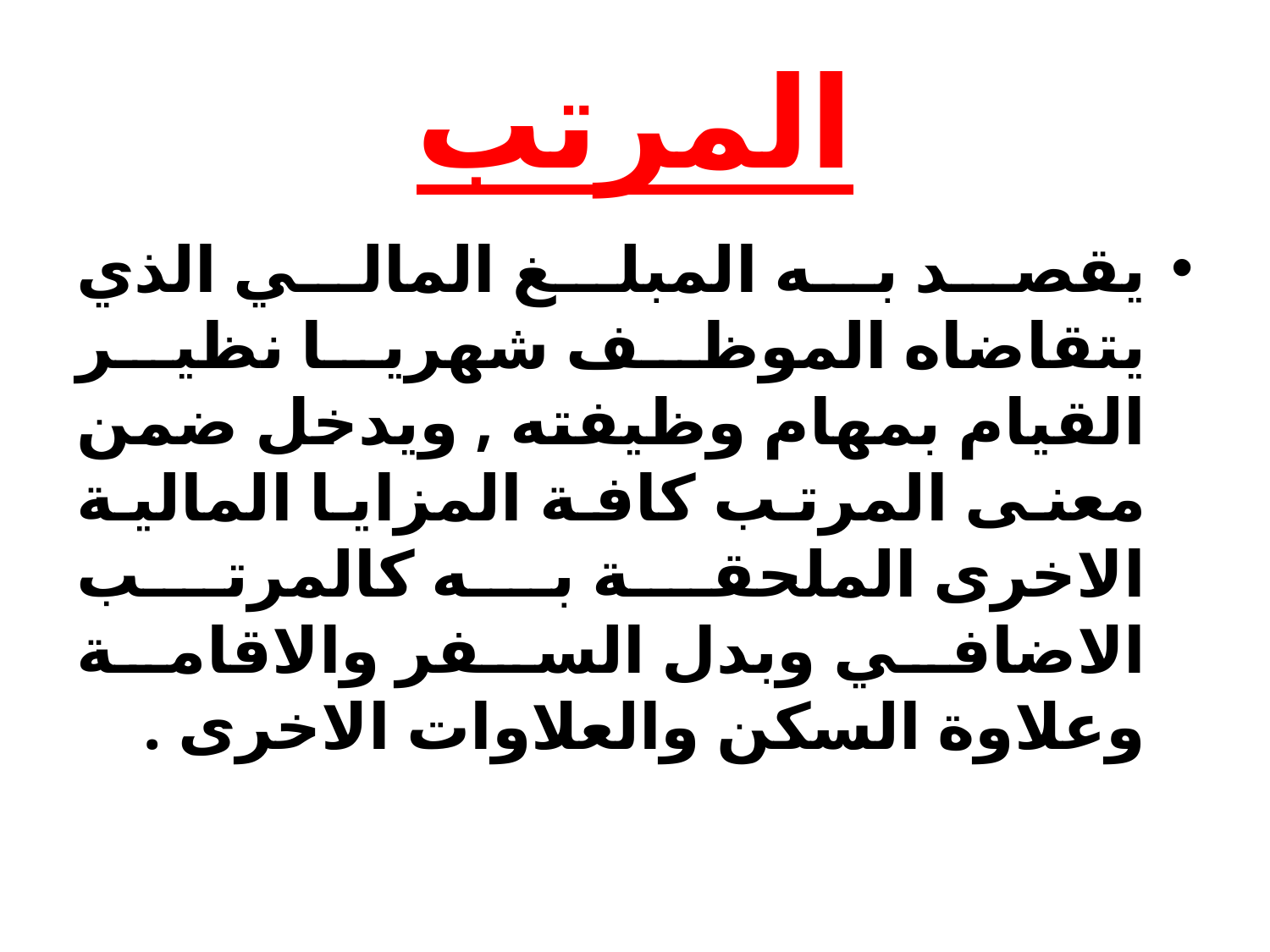

# المرتب
يقصد به المبلغ المالي الذي يتقاضاه الموظف شهريا نظير القيام بمهام وظيفته , ويدخل ضمن معنى المرتب كافة المزايا المالية الاخرى الملحقة به كالمرتب الاضافي وبدل السفر والاقامة وعلاوة السكن والعلاوات الاخرى .